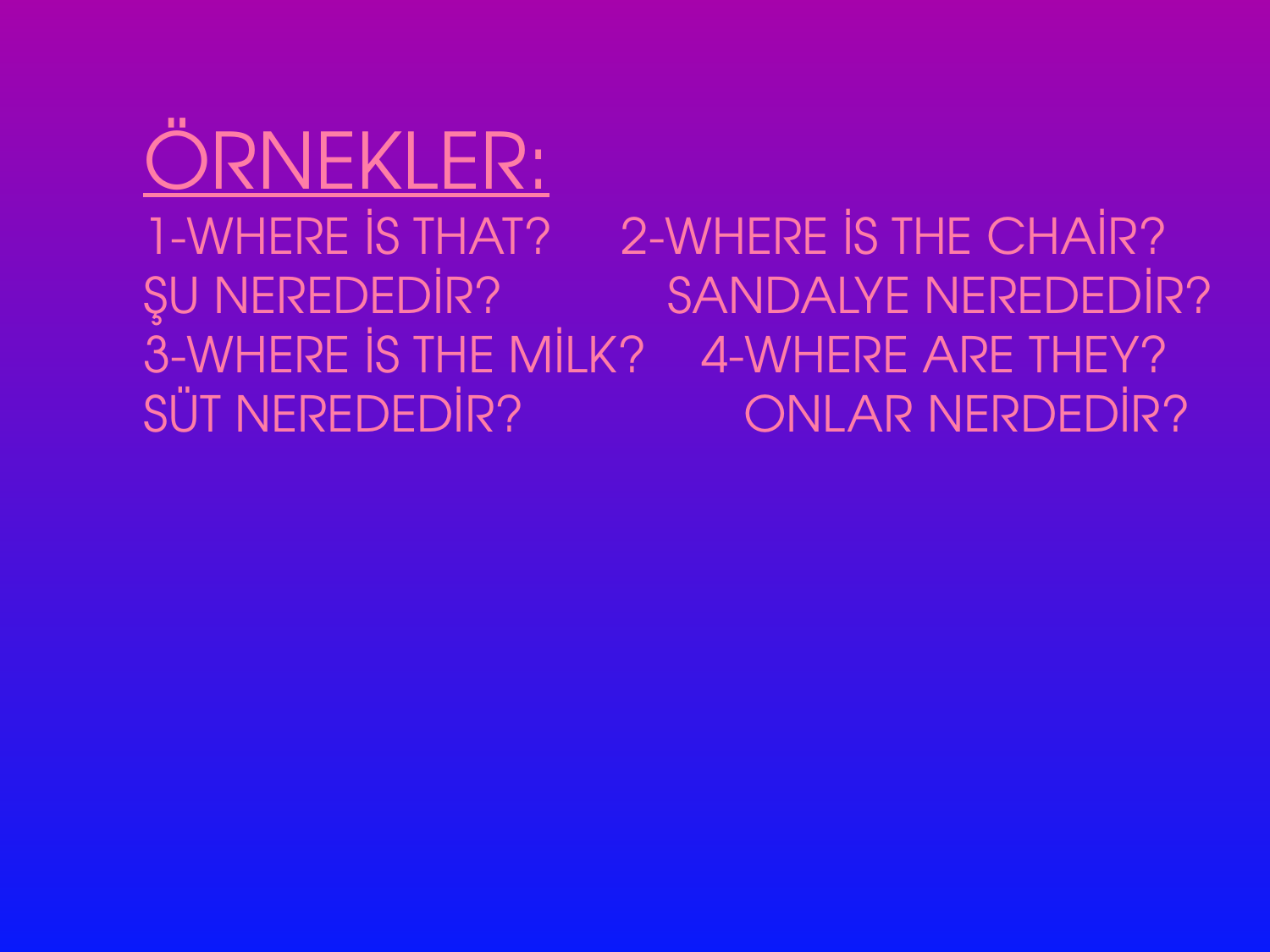

# ÖRNEKLER: 1-WHERE İS THAT?     2-WHERE İS THE CHAİR? ŞU NEREDEDİR?            SANDALYE NEREDEDİR? 3-WHERE İS THE MİLK?    4-WHERE ARE THEY? SÜT NEREDEDİR?                ONLAR NERDEDİR?